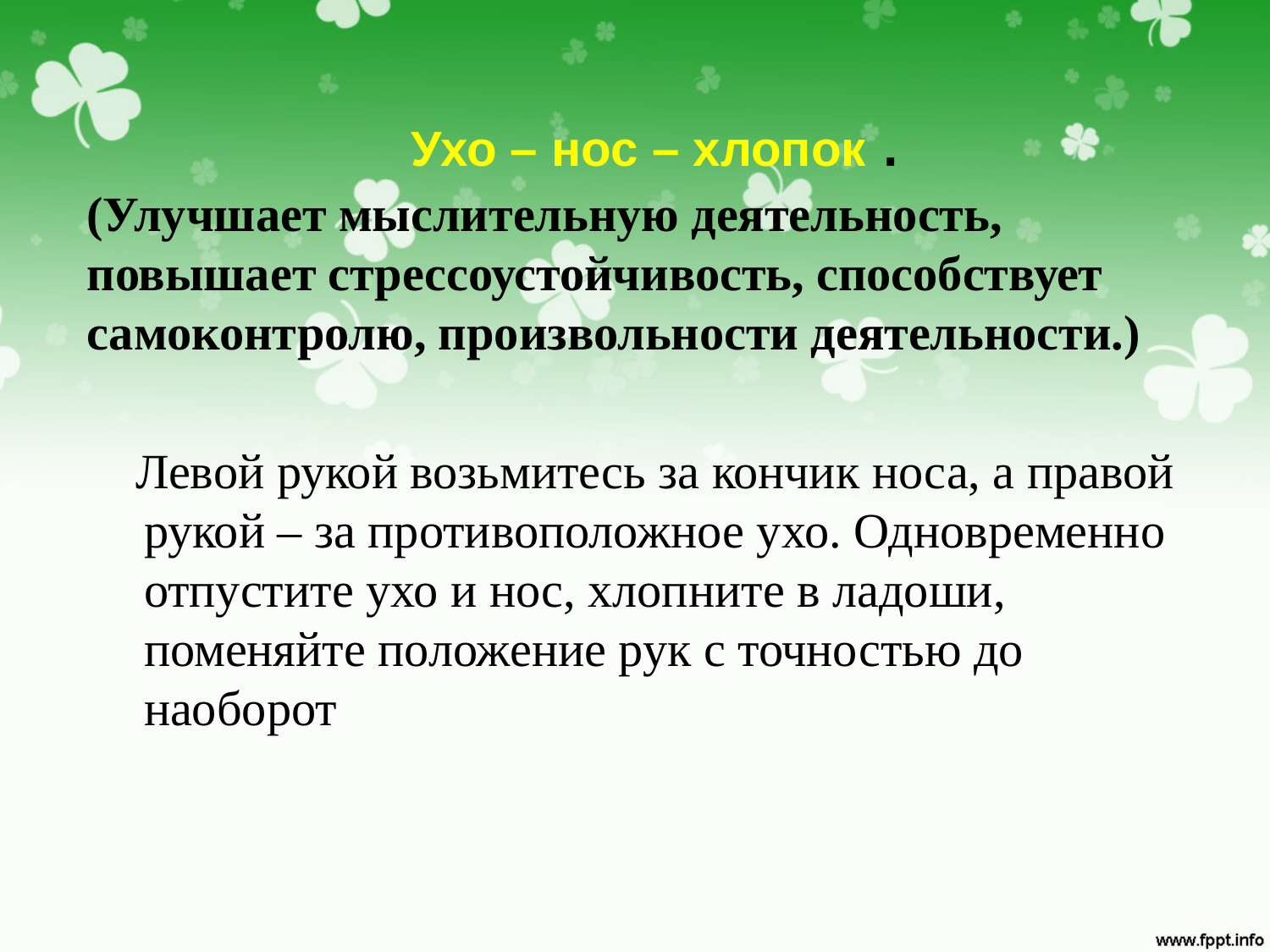

Ухо – нос – хлопок .
(Улучшает мыслительную деятельность, повышает стрессоустойчивость, способствует самоконтролю, произвольности деятельности.)

    Левой рукой возьмитесь за кончик носа, а правой рукой – за противоположное ухо. Одновременно отпустите ухо и нос, хлопните в ладоши, поменяйте положение рук с точностью до наоборот